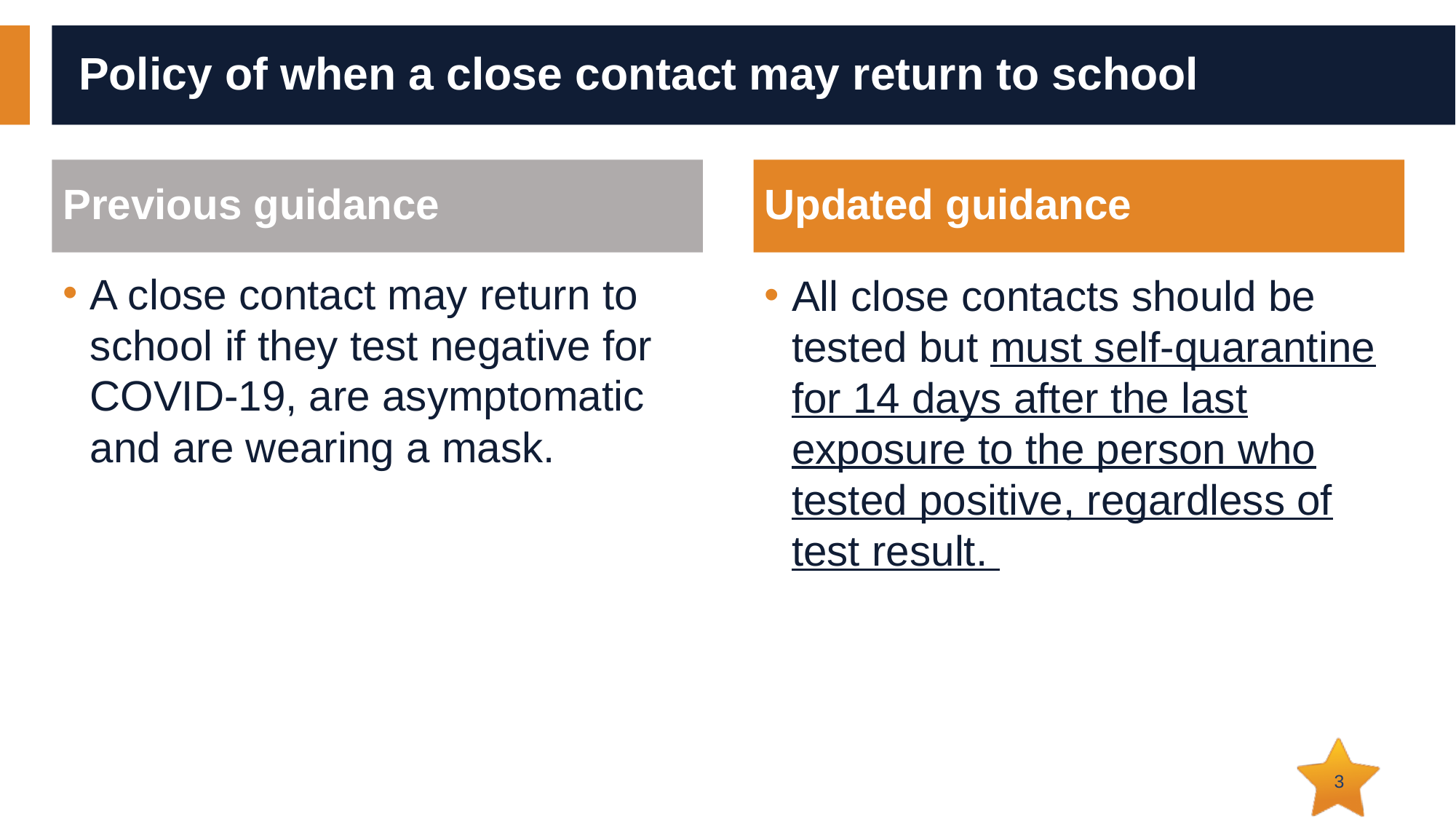

# Policy of when a close contact may return to school
Previous guidance
Updated guidance
A close contact may return to school if they test negative for COVID-19, are asymptomatic and are wearing a mask.
All close contacts should be tested but must self-quarantine for 14 days after the last exposure to the person who tested positive, regardless of test result.
3